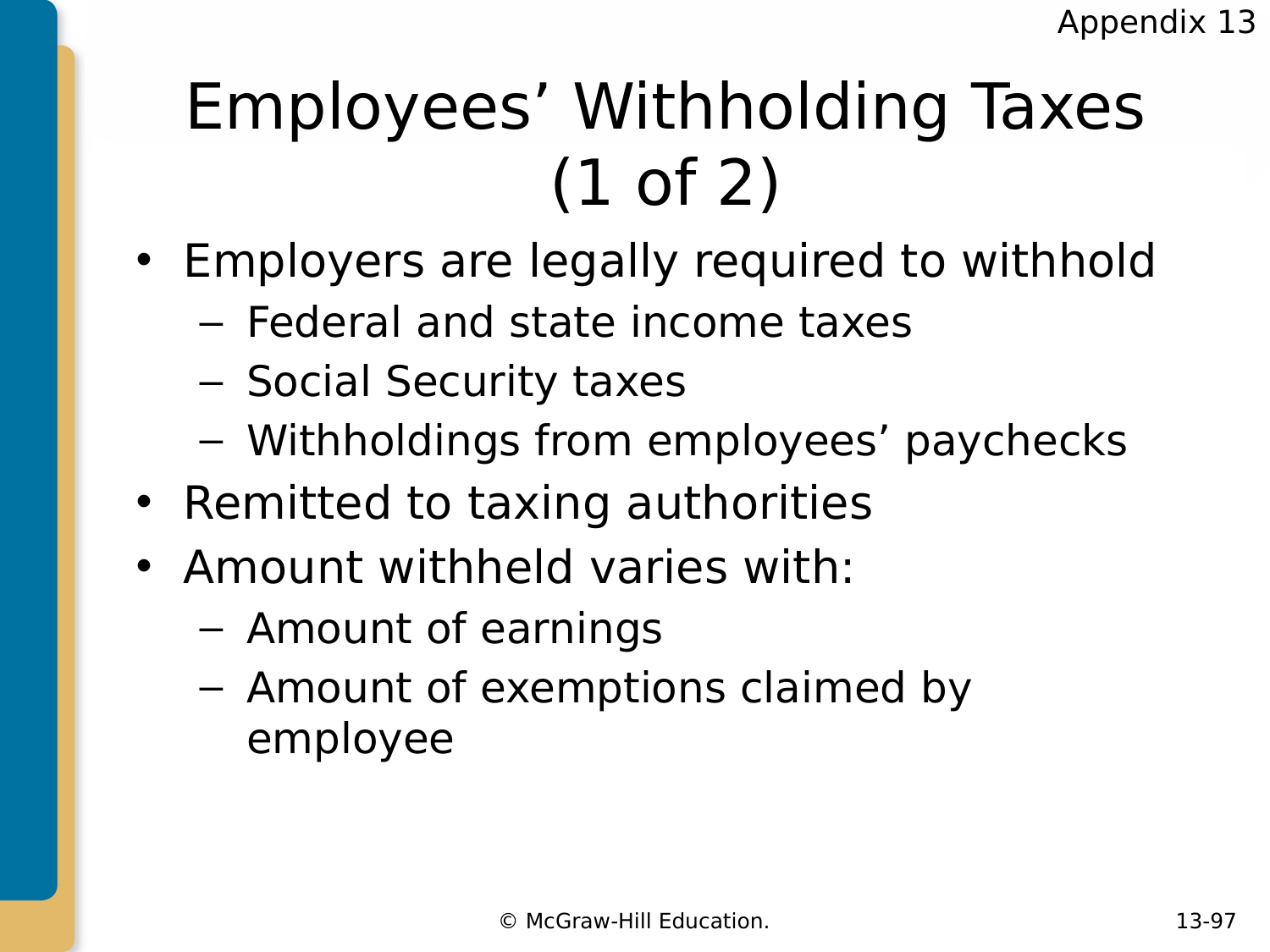

Appendix 13
# Employees’ Withholding Taxes (1 of 2)
Employers are legally required to withhold
Federal and state income taxes
Social Security taxes
Withholdings from employees’ paychecks
Remitted to taxing authorities
Amount withheld varies with:
Amount of earnings
Amount of exemptions claimed by employee